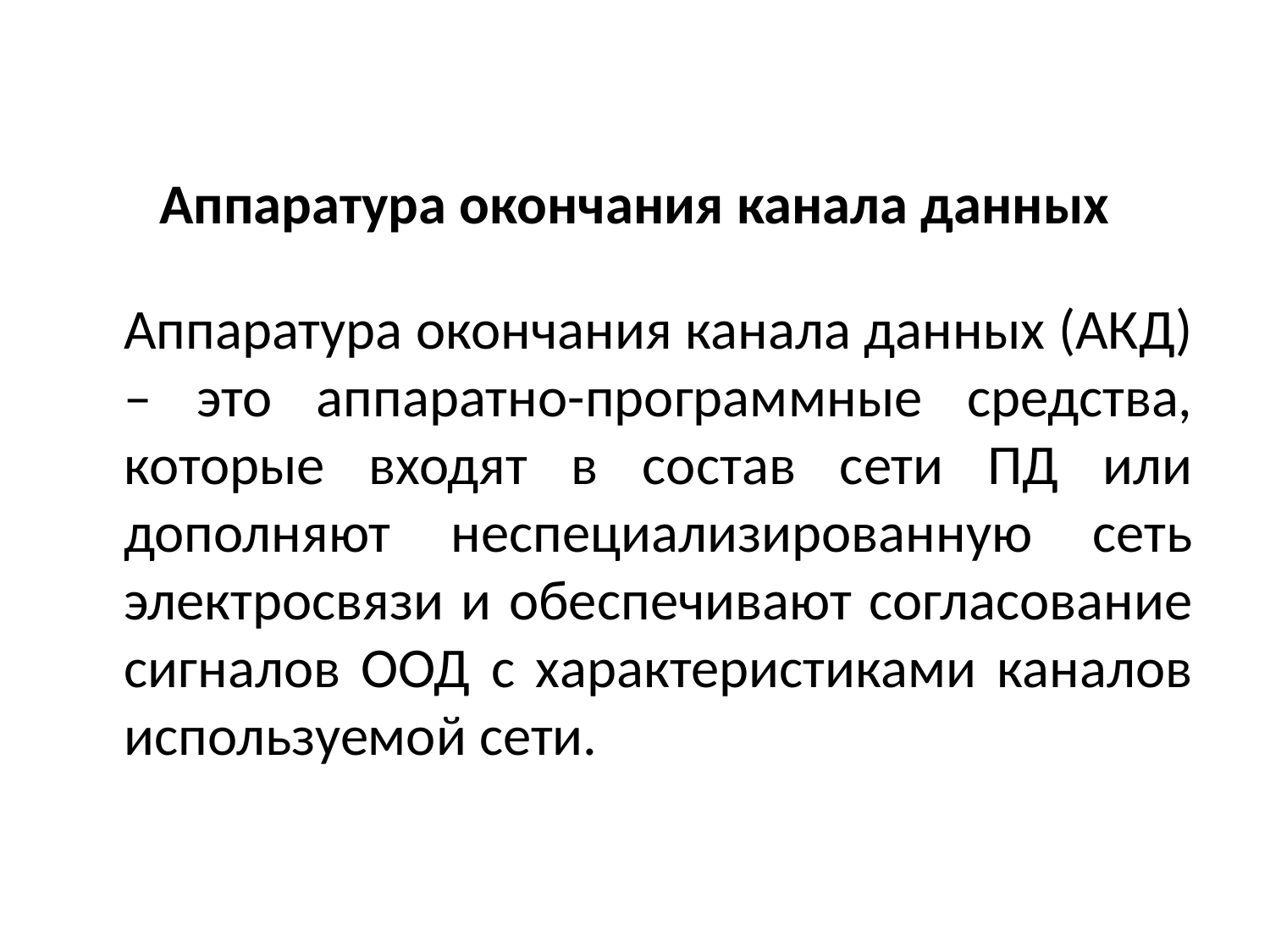

# Аппаратура окончания канала данных
	Аппаратура окончания канала данных (АКД) – это аппаратно-программные средства, которые входят в состав сети ПД или дополняют неспециализированную сеть электросвязи и обеспечивают согласование сигналов ООД с характеристиками каналов используемой сети.